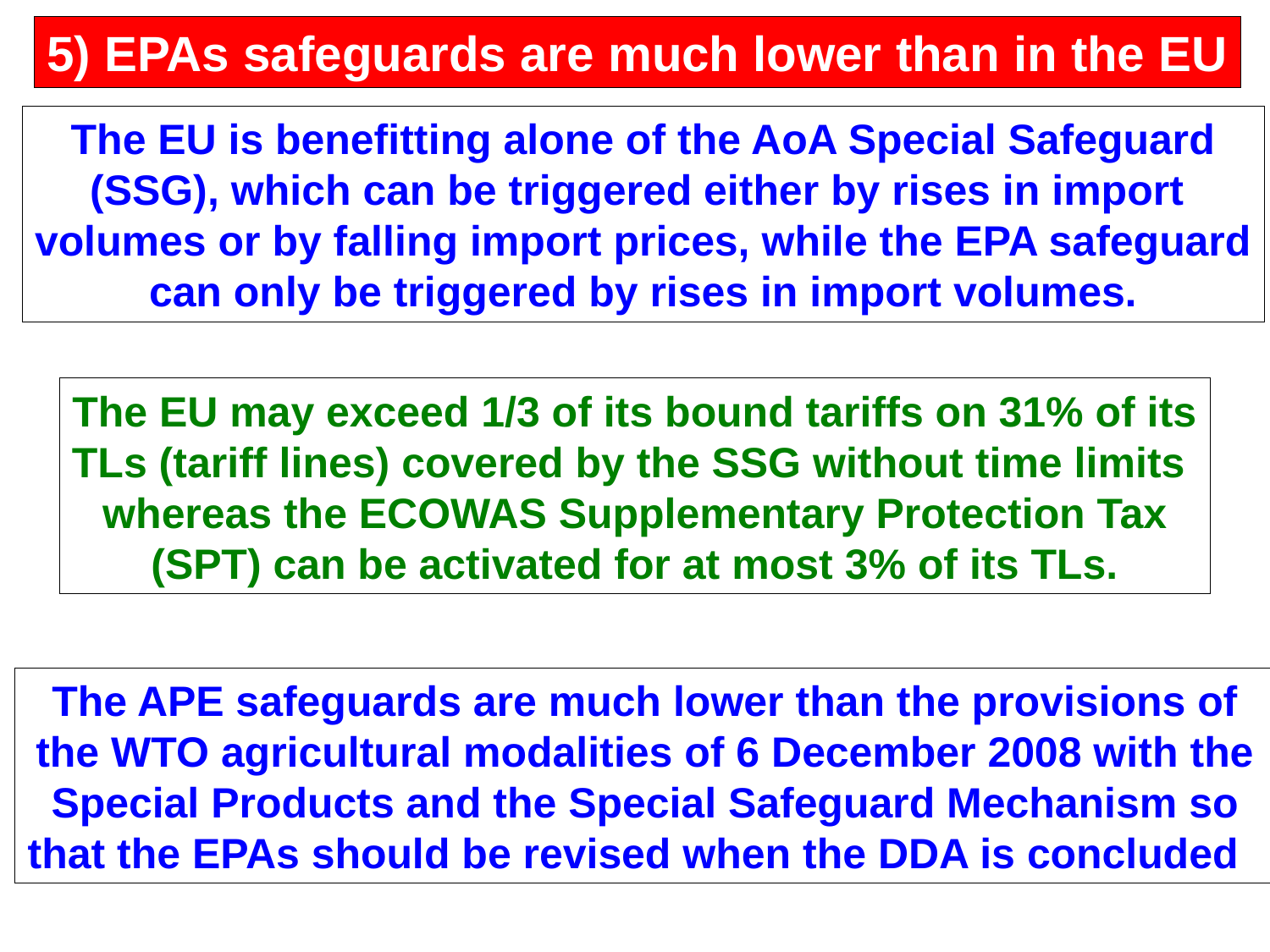

5) EPAs safeguards are much lower than in the EU
The EU is benefitting alone of the AoA Special Safeguard
(SSG), which can be triggered either by rises in import
volumes or by falling import prices, while the EPA safeguard
can only be triggered by rises in import volumes.
The EU may exceed 1/3 of its bound tariffs on 31% of its
TLs (tariff lines) covered by the SSG without time limits
whereas the ECOWAS Supplementary Protection Tax
(SPT) can be activated for at most 3% of its TLs.
The APE safeguards are much lower than the provisions of
the WTO agricultural modalities of 6 December 2008 with the
Special Products and the Special Safeguard Mechanism so
that the EPAs should be revised when the DDA is concluded